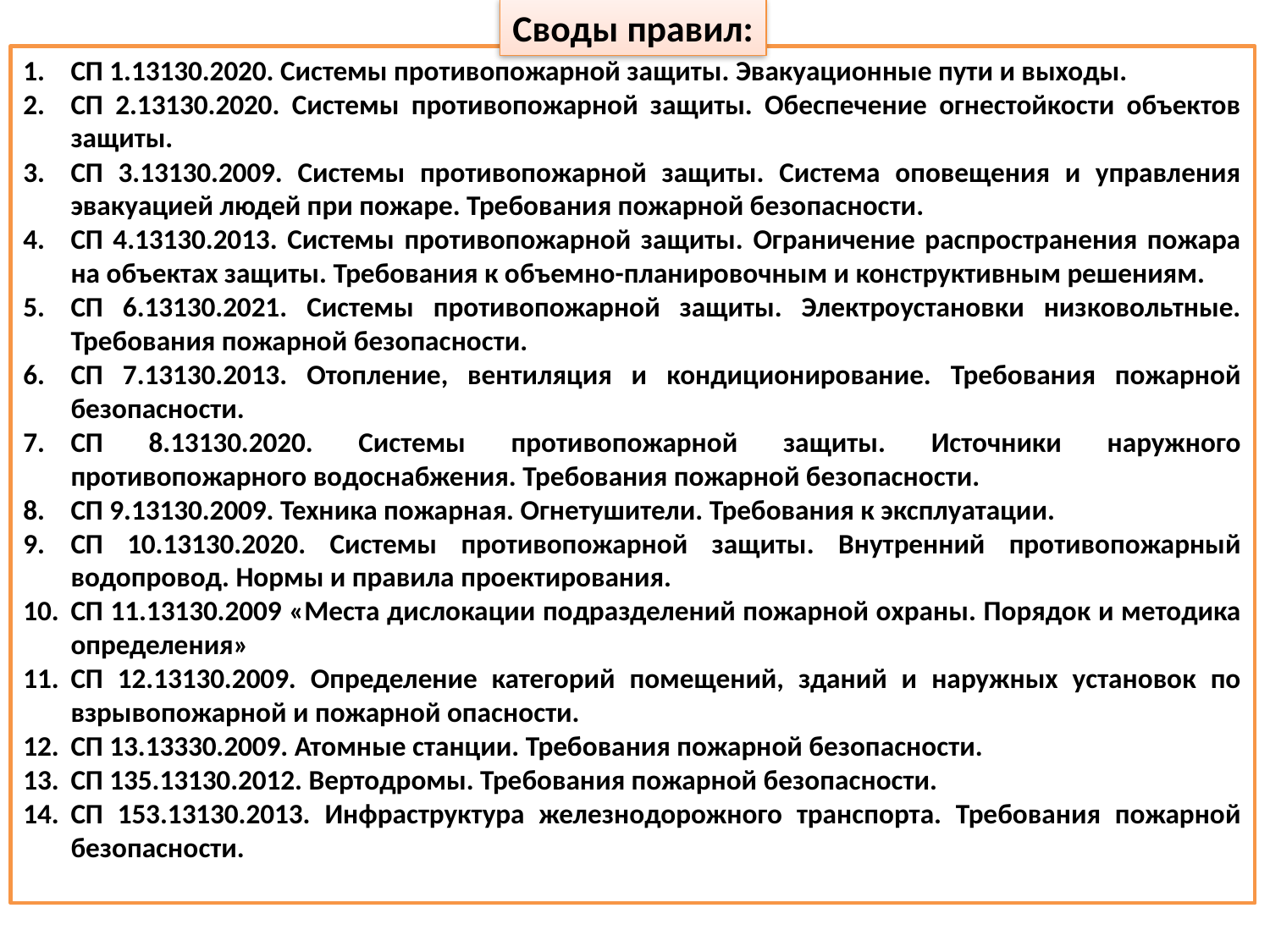

Своды правил:
СП 1.13130.2020. Системы противопожарной защиты. Эвакуационные пути и выходы.
СП 2.13130.2020. Системы противопожарной защиты. Обеспечение огнестойкости объектов защиты.
СП 3.13130.2009. Системы противопожарной защиты. Система оповещения и управления эвакуацией людей при пожаре. Требования пожарной безопасности.
СП 4.13130.2013. Системы противопожарной защиты. Ограничение распространения пожара на объектах защиты. Требования к объемно-планировочным и конструктивным решениям.
СП 6.13130.2021. Системы противопожарной защиты. Электроустановки низковольтные. Требования пожарной безопасности.
СП 7.13130.2013. Отопление, вентиляция и кондиционирование. Требования пожарной безопасности.
СП 8.13130.2020. Системы противопожарной защиты. Источники наружного противопожарного водоснабжения. Требования пожарной безопасности.
СП 9.13130.2009. Техника пожарная. Огнетушители. Требования к эксплуатации.
СП 10.13130.2020. Системы противопожарной защиты. Внутренний противопожарный водопровод. Нормы и правила проектирования.
СП 11.13130.2009 «Места дислокации подразделений пожарной охраны. Порядок и методика определения»
СП 12.13130.2009. Определение категорий помещений, зданий и наружных установок по взрывопожарной и пожарной опасности.
СП 13.13330.2009. Атомные станции. Требования пожарной безопасности.
СП 135.13130.2012. Вертодромы. Требования пожарной безопасности.
СП 153.13130.2013. Инфраструктура железнодорожного транспорта. Требования пожарной безопасности.